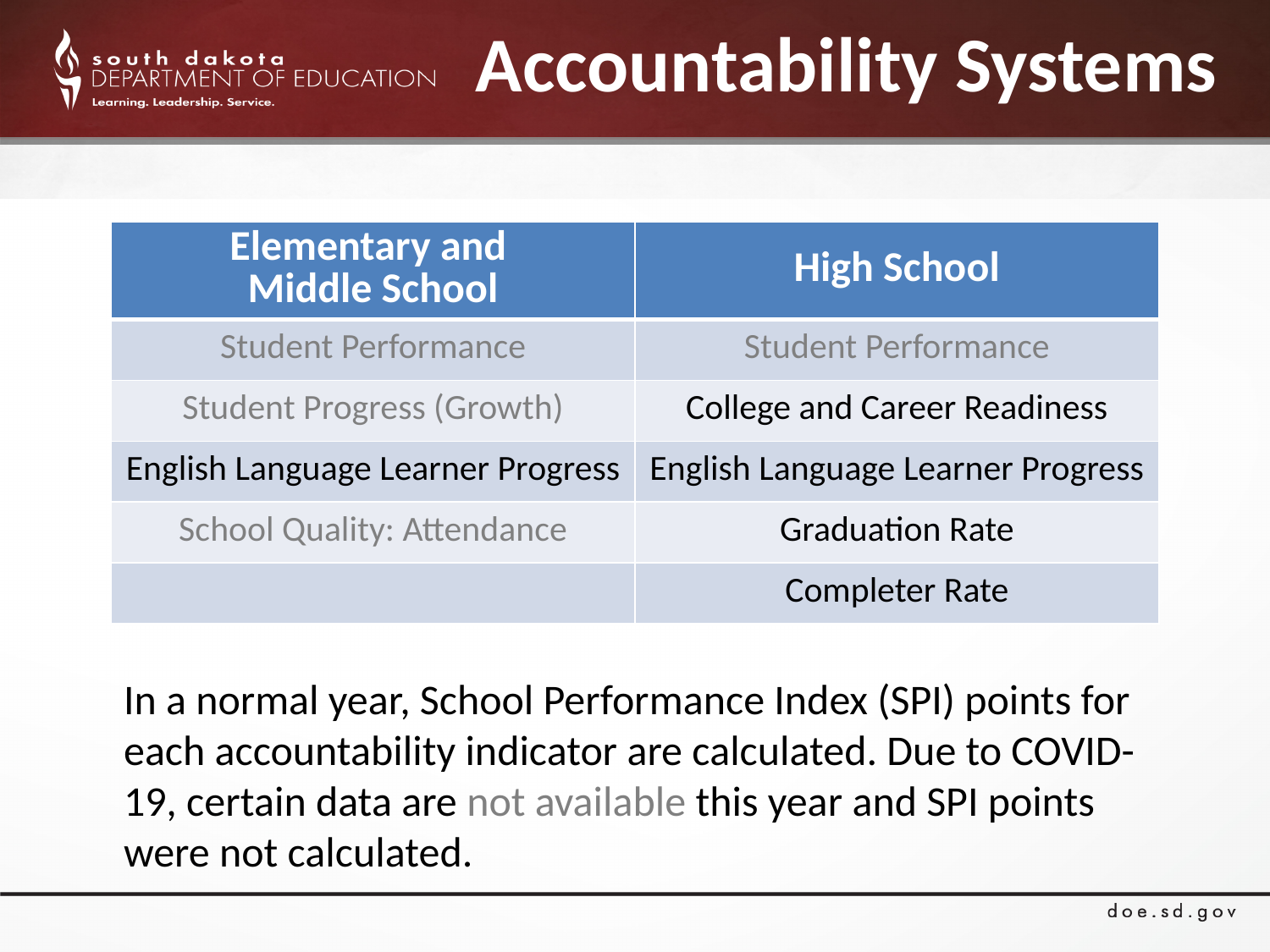

# Accountability Systems
| Elementary and Middle School | High School |
| --- | --- |
| Student Performance | Student Performance |
| Student Progress (Growth) | College and Career Readiness |
| English Language Learner Progress | English Language Learner Progress |
| School Quality: Attendance | Graduation Rate |
|  | Completer Rate |
In a normal year, School Performance Index (SPI) points for each accountability indicator are calculated. Due to COVID-19, certain data are not available this year and SPI points were not calculated.